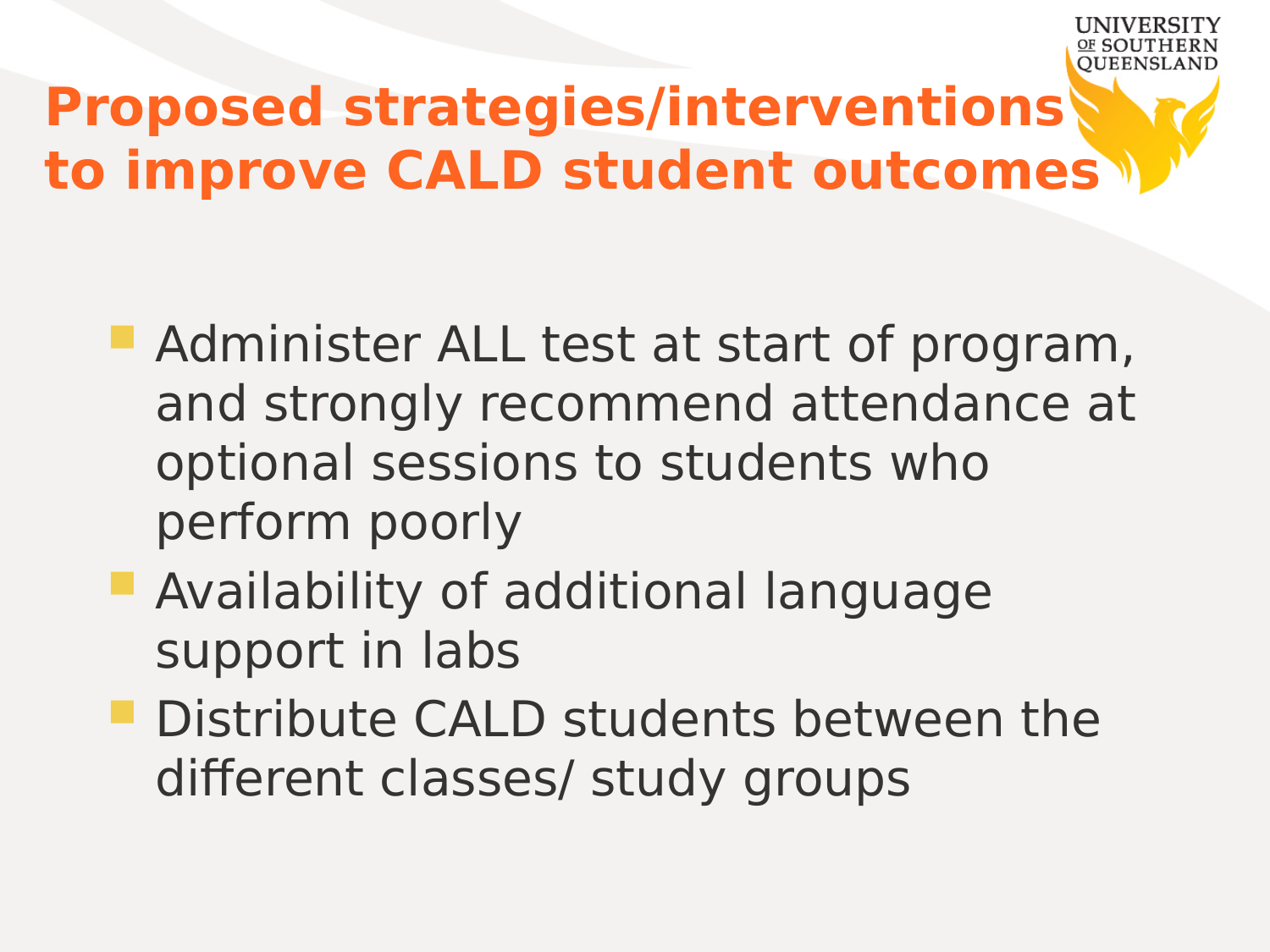

# Proposed strategies/interventions  to improve CALD student outcomes
Administer ALL test at start of program, and strongly recommend attendance at optional sessions to students who perform poorly
Availability of additional language support in labs
Distribute CALD students between the different classes/ study groups